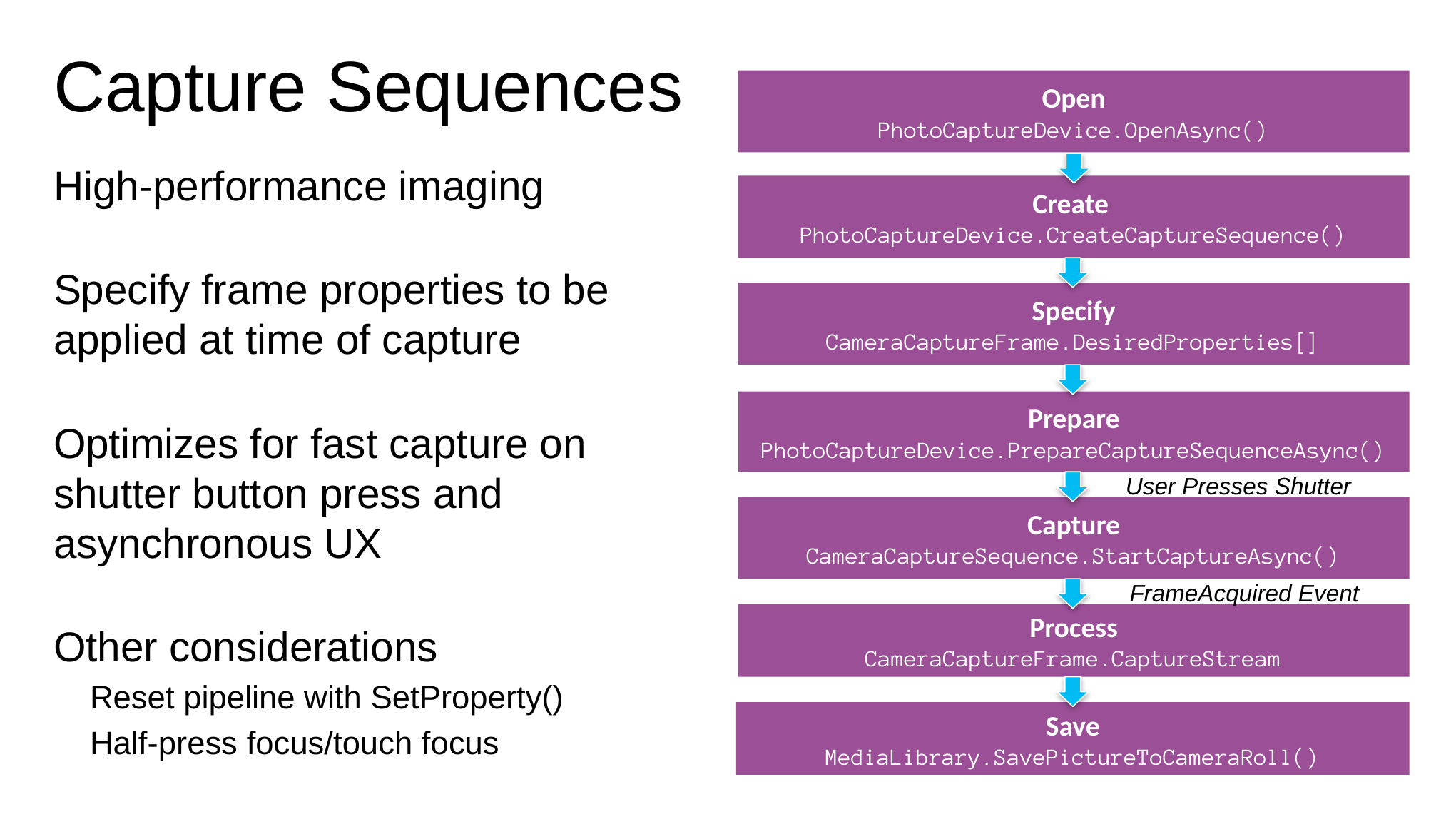

# Capture Sequences
Open
PhotoCaptureDevice.OpenAsync()
High-performance imaging

Specify frame properties to be applied at time of capture

Optimizes for fast capture on shutter button press and asynchronous UX

Other considerations
    Reset pipeline with SetProperty()
    Half-press focus/touch focus

Create
PhotoCaptureDevice.CreateCaptureSequence()

Specify
CameraCaptureFrame.DesiredProperties[]

Prepare
PhotoCaptureDevice.PrepareCaptureSequenceAsync()
User Presses Shutter

Capture
CameraCaptureSequence.StartCaptureAsync()
FrameAcquired Event

Process
CameraCaptureFrame.CaptureStream

Save
MediaLibrary.SavePictureToCameraRoll()